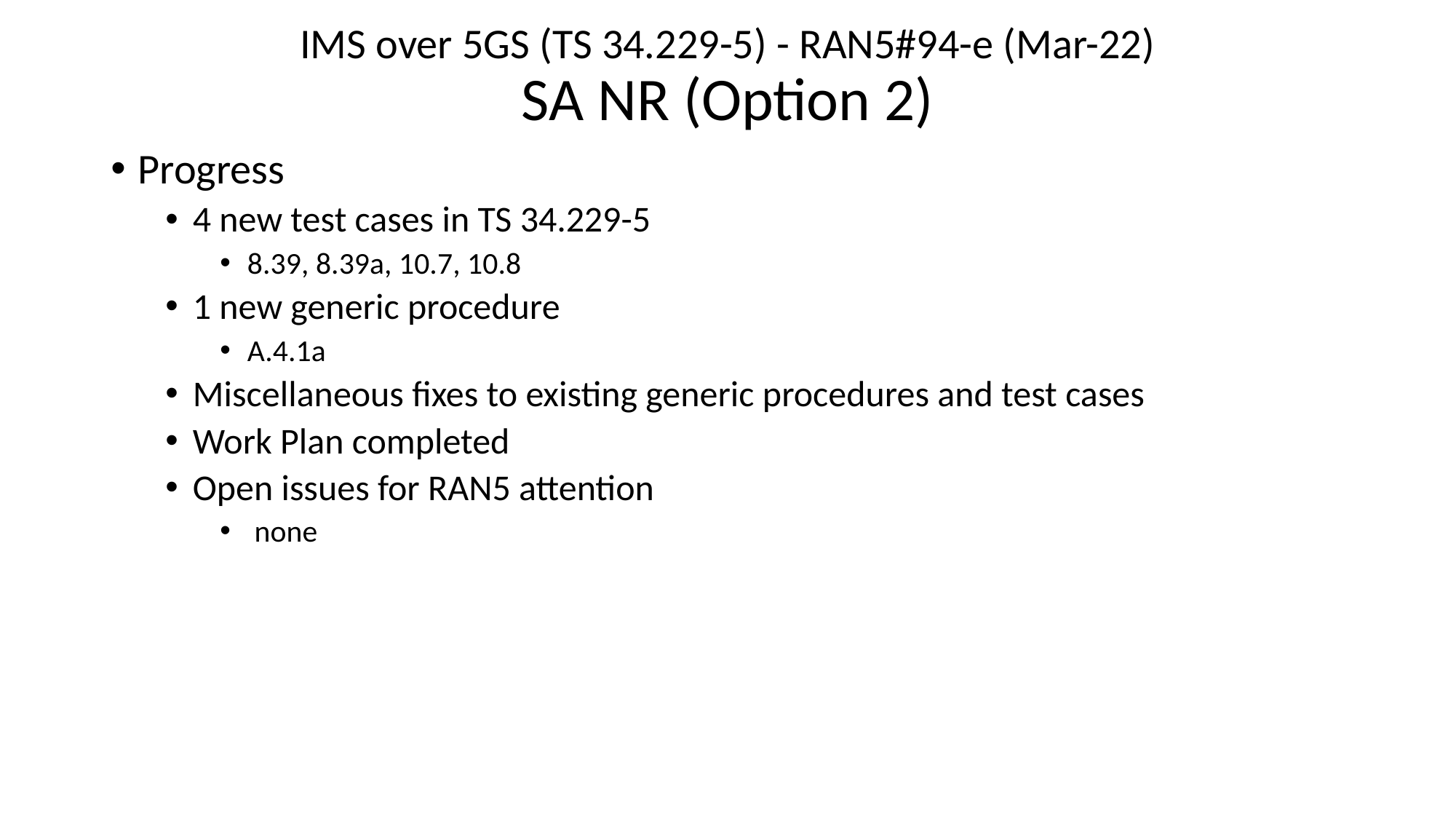

# IMS over 5GS (TS 34.229-5) - RAN5#94-e (Mar-22) SA NR (Option 2)
Progress
4 new test cases in TS 34.229-5
8.39, 8.39a, 10.7, 10.8
1 new generic procedure
A.4.1a
Miscellaneous fixes to existing generic procedures and test cases
Work Plan completed
Open issues for RAN5 attention
 none